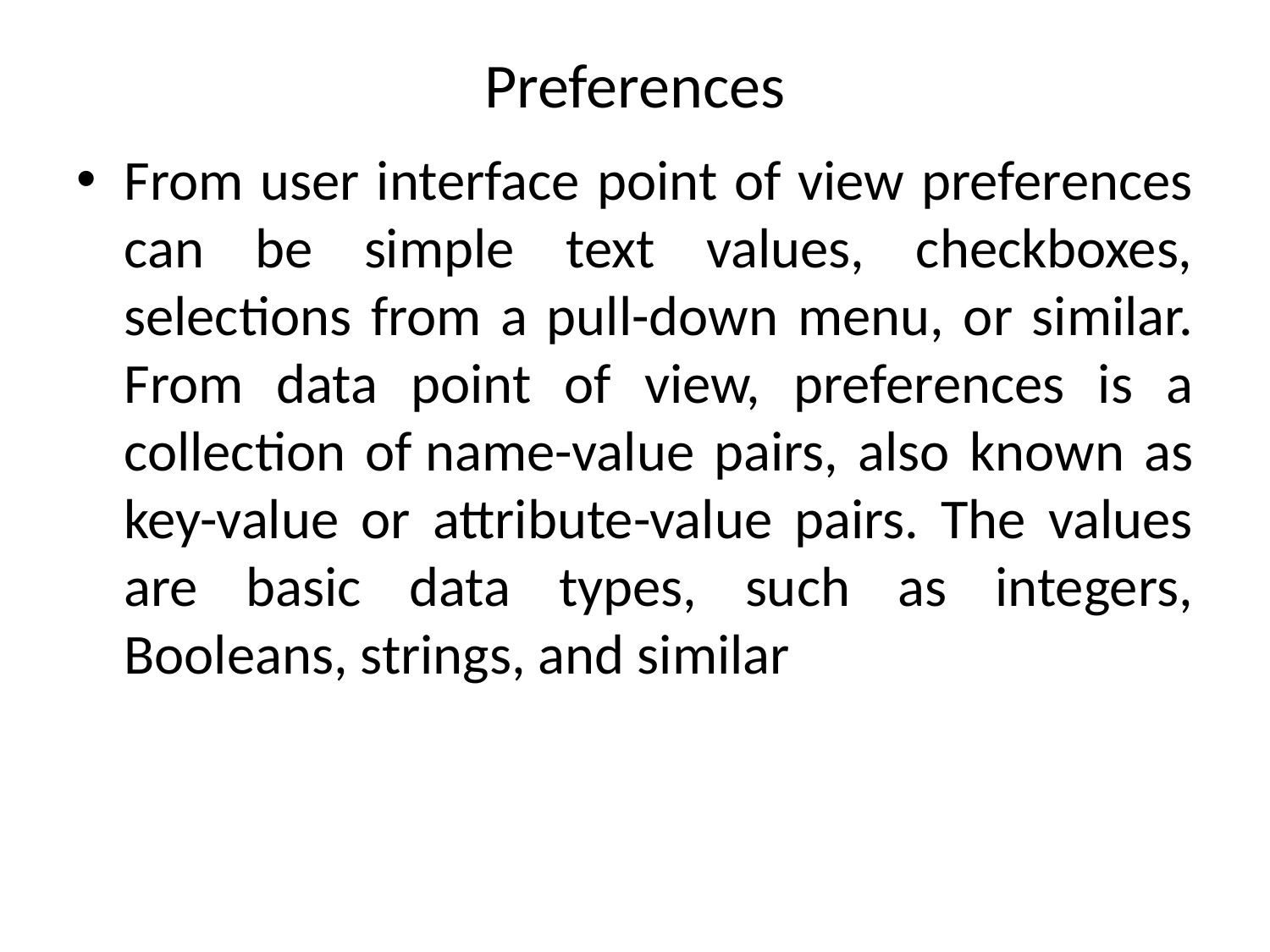

# Preferences
From user interface point of view preferences can be simple text values, checkboxes, selections from a pull-down menu, or similar. From data point of view, preferences is a collection of name-value pairs, also known as key-value or attribute-value pairs. The values are basic data types, such as integers, Booleans, strings, and similar